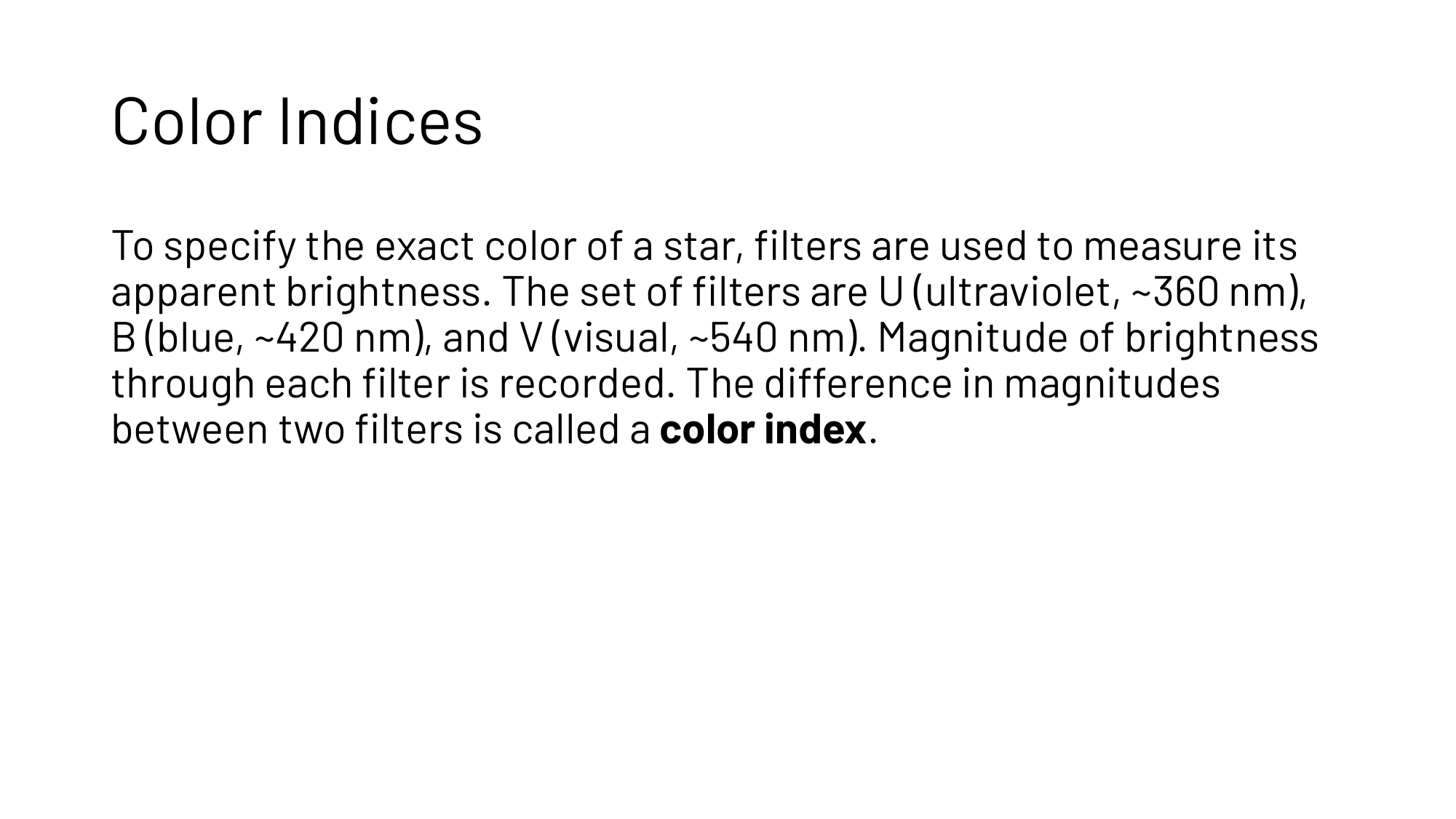

# Color Indices
To specify the exact color of a star, filters are used to measure its apparent brightness. The set of filters are U (ultraviolet, ~360 nm), B (blue, ~420 nm), and V (visual, ~540 nm). Magnitude of brightness through each filter is recorded. The difference in magnitudes between two filters is called a color index.